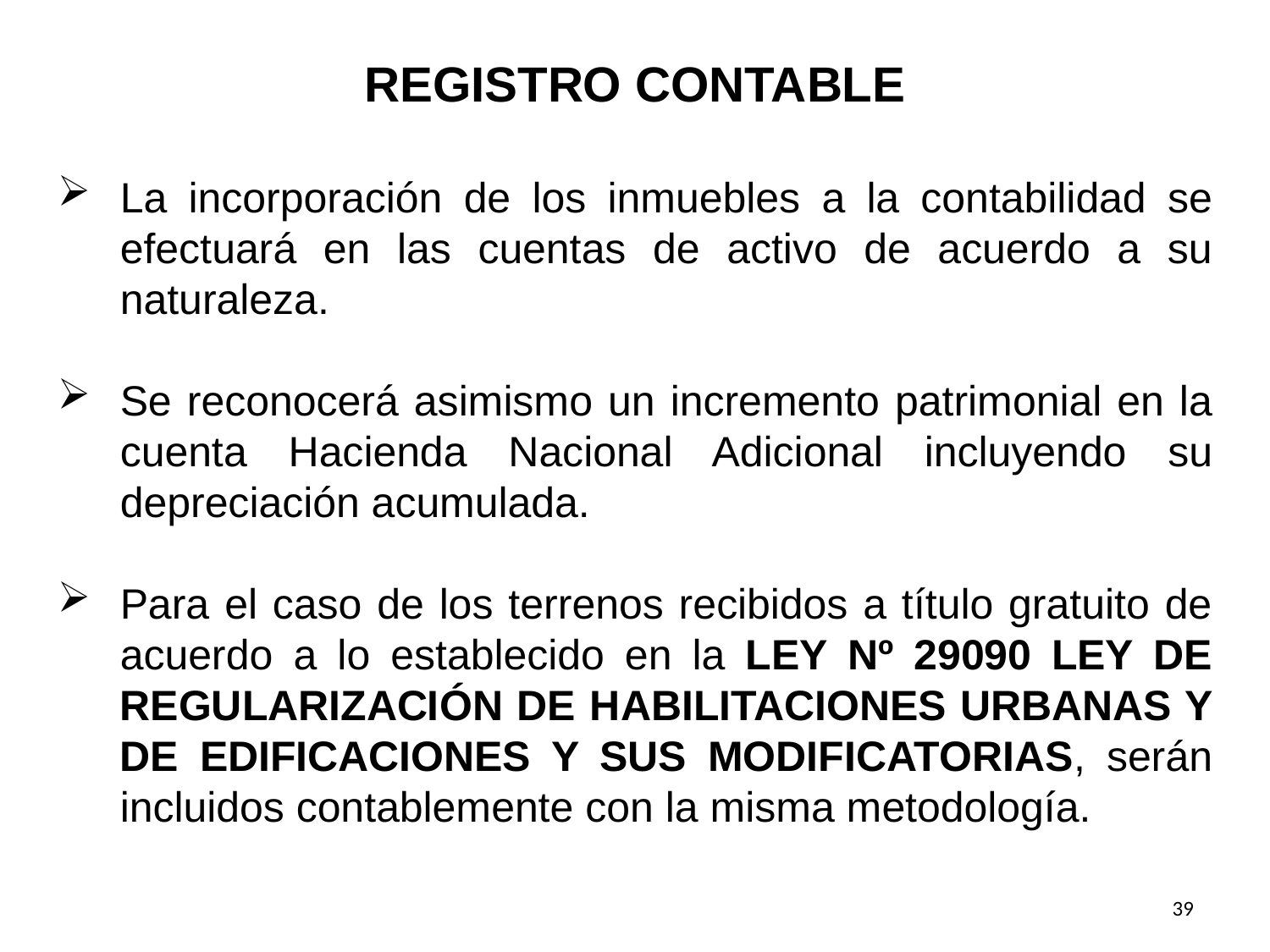

REGISTRO CONTABLE

La incorporación de los inmuebles a la contabilidad se efectuará en las cuentas de activo de acuerdo a su naturaleza.

Se reconocerá asimismo un incremento patrimonial en la cuenta Hacienda Nacional Adicional incluyendo su depreciación acumulada.

Para el caso de los terrenos recibidos a título gratuito de acuerdo a lo establecido en la LEY Nº 29090 LEY DE REGULARIZACIÓN DE HABILITACIONES URBANAS Y DE EDIFICACIONES Y SUS MODIFICATORIAS, serán incluidos contablemente con la misma metodología.
39